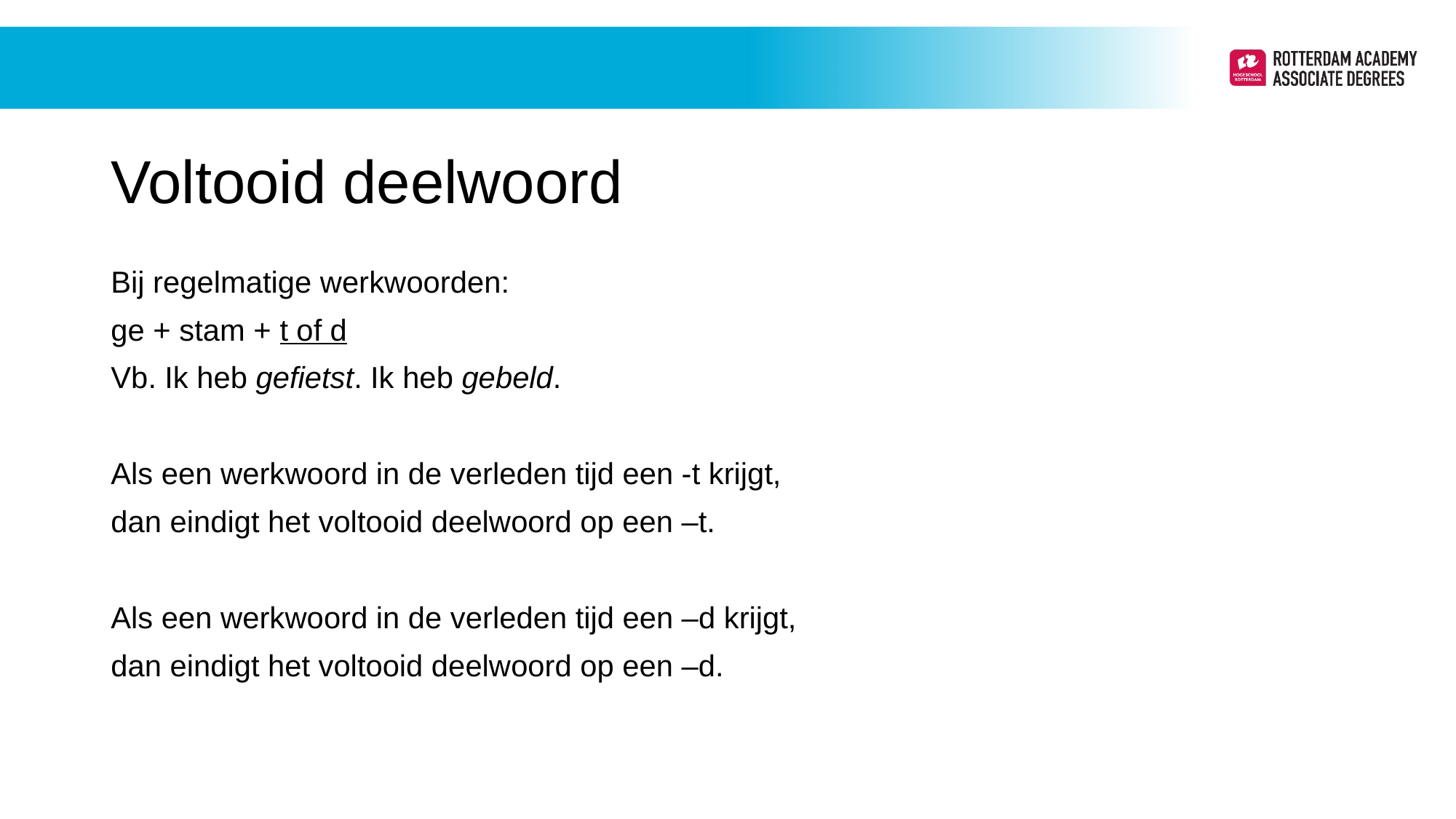

# Voltooid deelwoord
Bij regelmatige werkwoorden:
ge + stam + t of d
Vb. Ik heb gefietst. Ik heb gebeld.

Als een werkwoord in de verleden tijd een -t krijgt,
dan eindigt het voltooid deelwoord op een –t.

Als een werkwoord in de verleden tijd een –d krijgt,
dan eindigt het voltooid deelwoord op een –d.